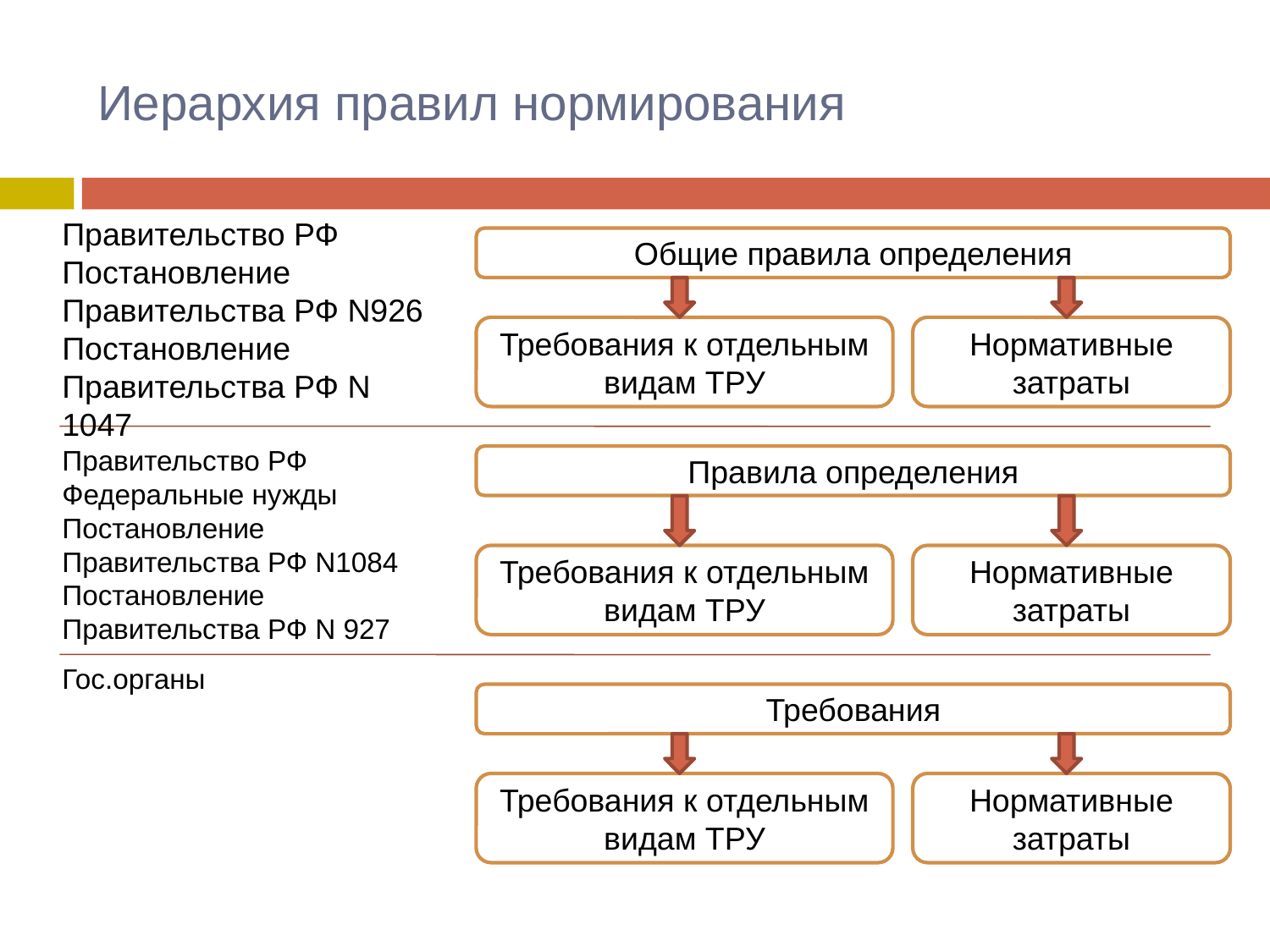

# Иерархия правил нормирования
Правительство РФ
Постановление Правительства РФ N926
Постановление Правительства РФ N 1047

Общие правила определения

Требования к отдельным видам ТРУ
Нормативные затраты
Правительство РФ
Федеральные нужды
Постановление Правительства РФ N1084
Постановление Правительства РФ N 927
Правила определения

Требования к отдельным видам ТРУ
Нормативные затраты
Гос.органы
Требования

Требования к отдельным видам ТРУ
Нормативные затраты